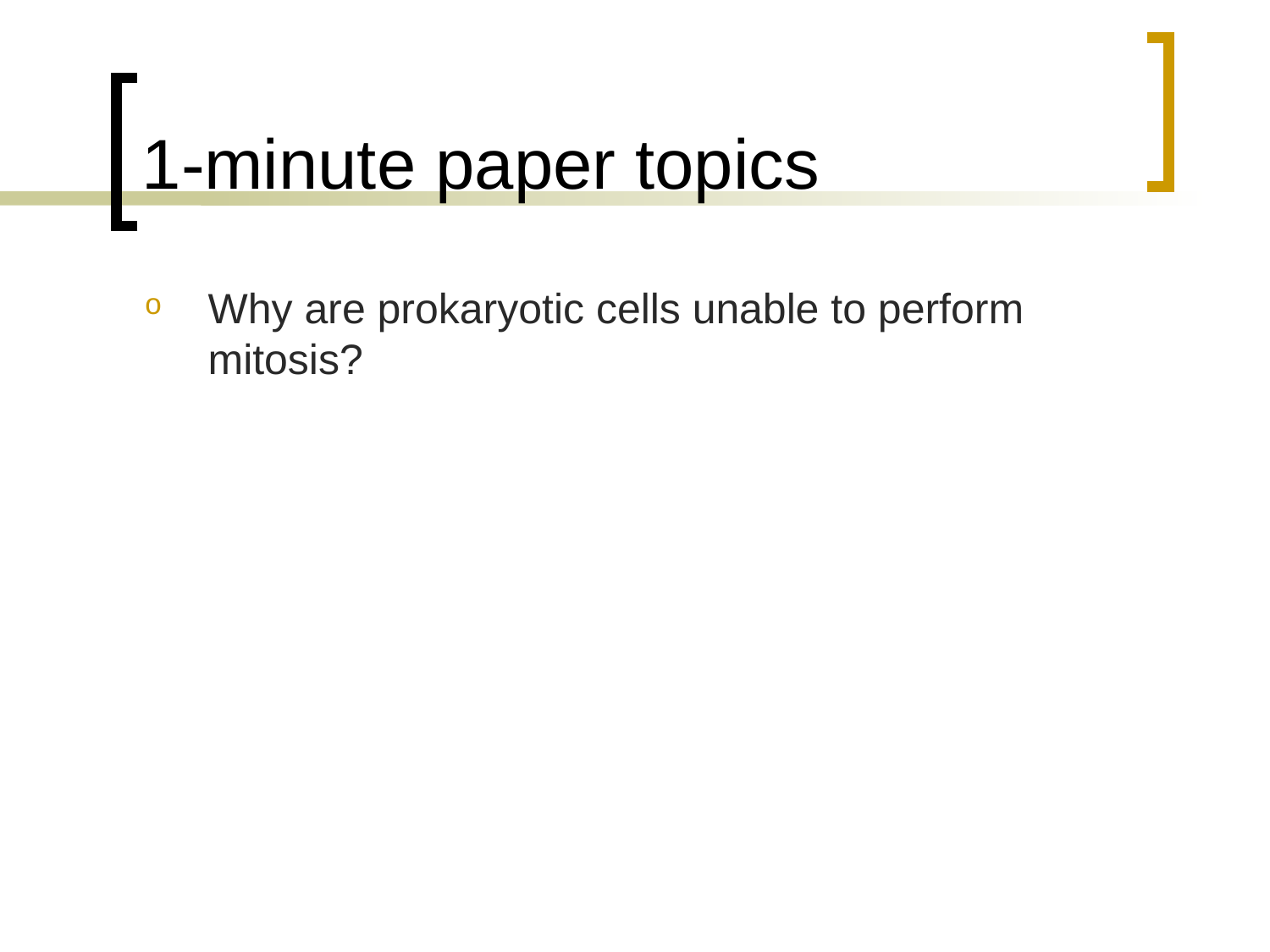

# 1-minute paper topics
Why are prokaryotic cells unable to perform mitosis?